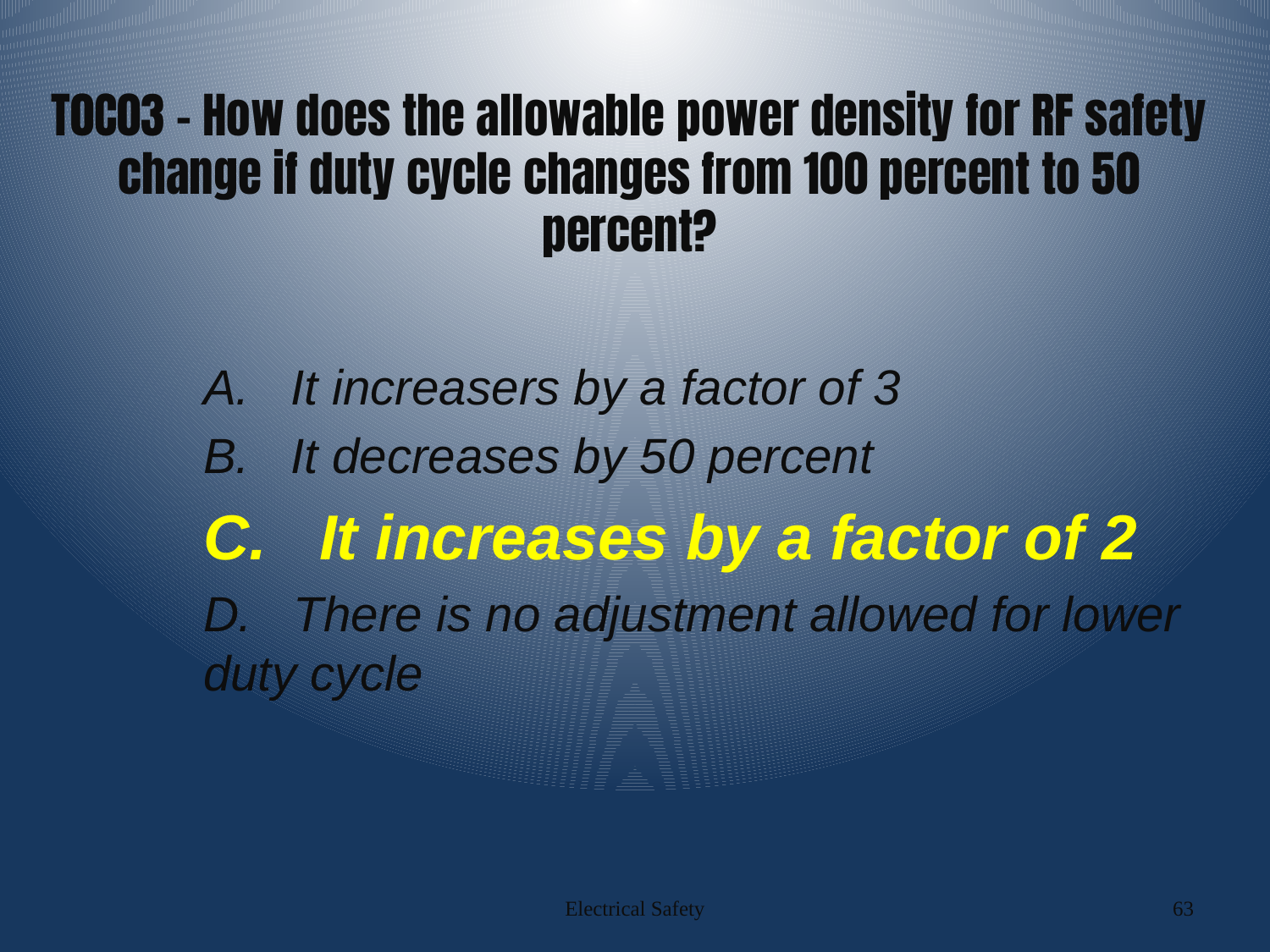

# T0C03 – How does the allowable power density for RF safety change if duty cycle changes from 100 percent to 50 percent?
A.   It increasers by a factor of 3
B.   It decreases by 50 percent
C.   It increases by a factor of 2
D.   There is no adjustment allowed for lower duty cycle

Electrical Safety
63